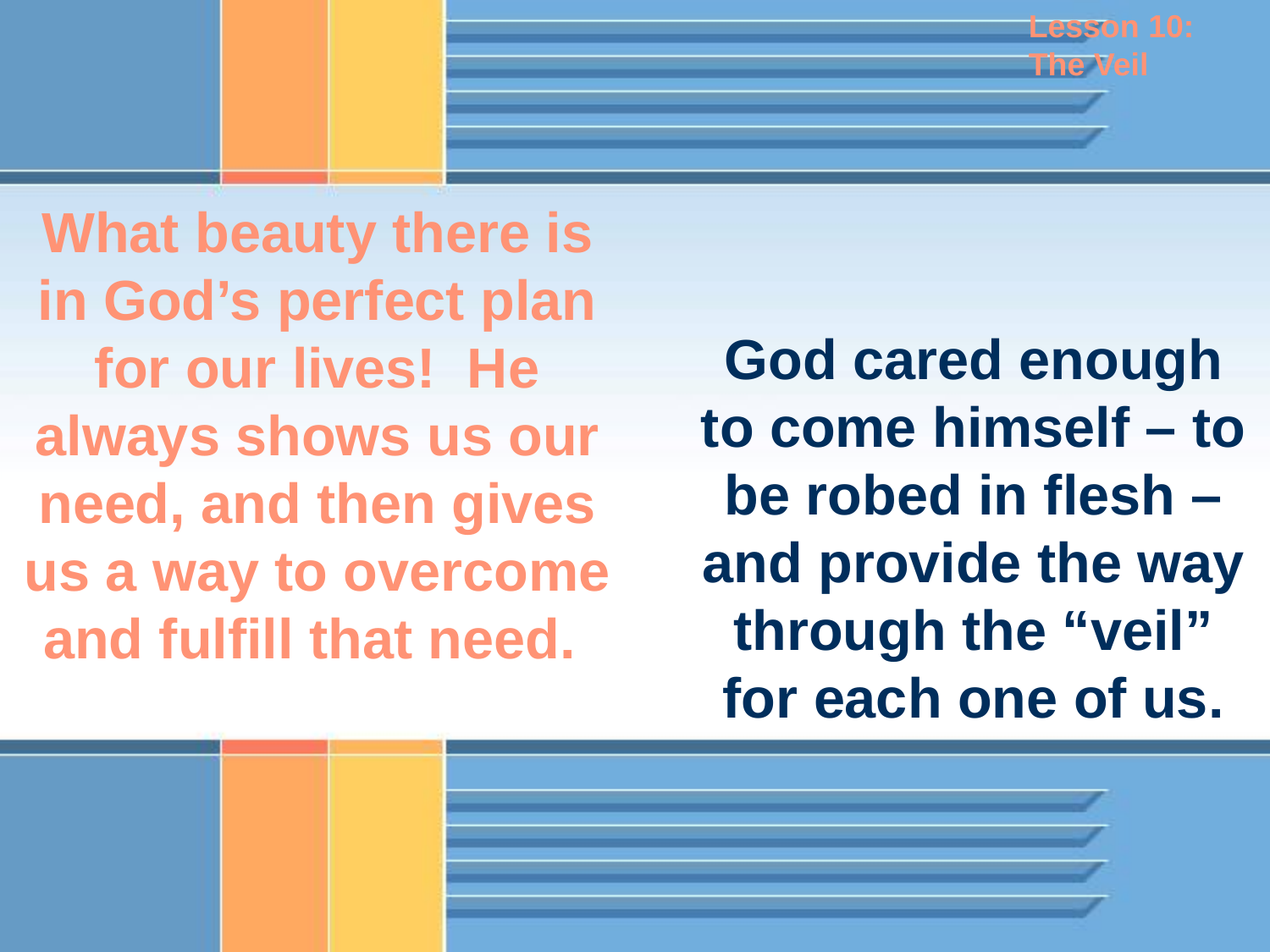

Lesson 10: The Veil
What beauty there is in God’s perfect plan for our lives!  He always shows us our need, and then gives us a way to overcome and fulfill that need.
God cared enough to come himself – to be robed in flesh – and provide the way through the “veil” for each one of us.